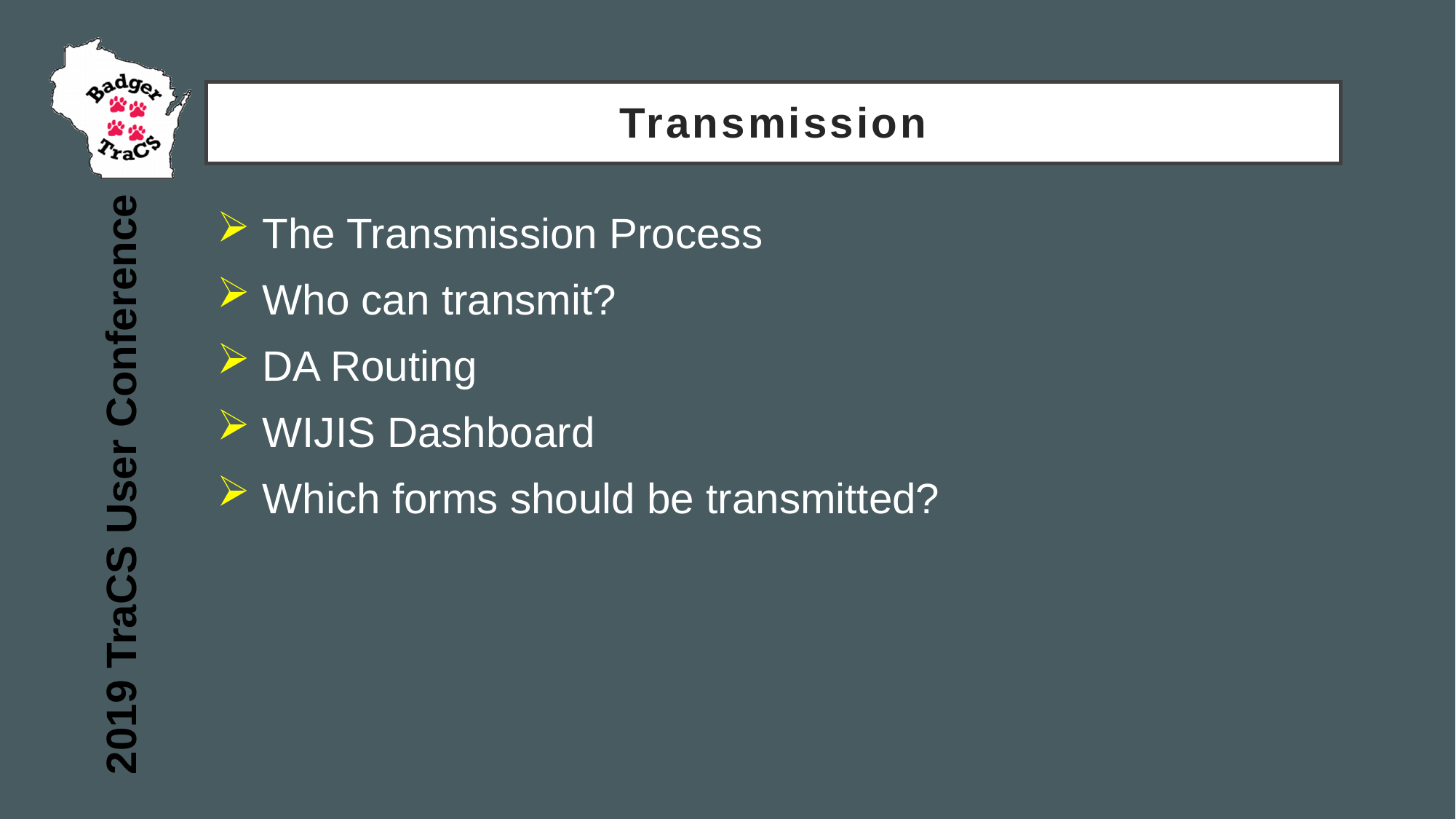

# Transmission
 The Transmission Process
 Who can transmit?
 DA Routing
 WIJIS Dashboard
 Which forms should be transmitted?